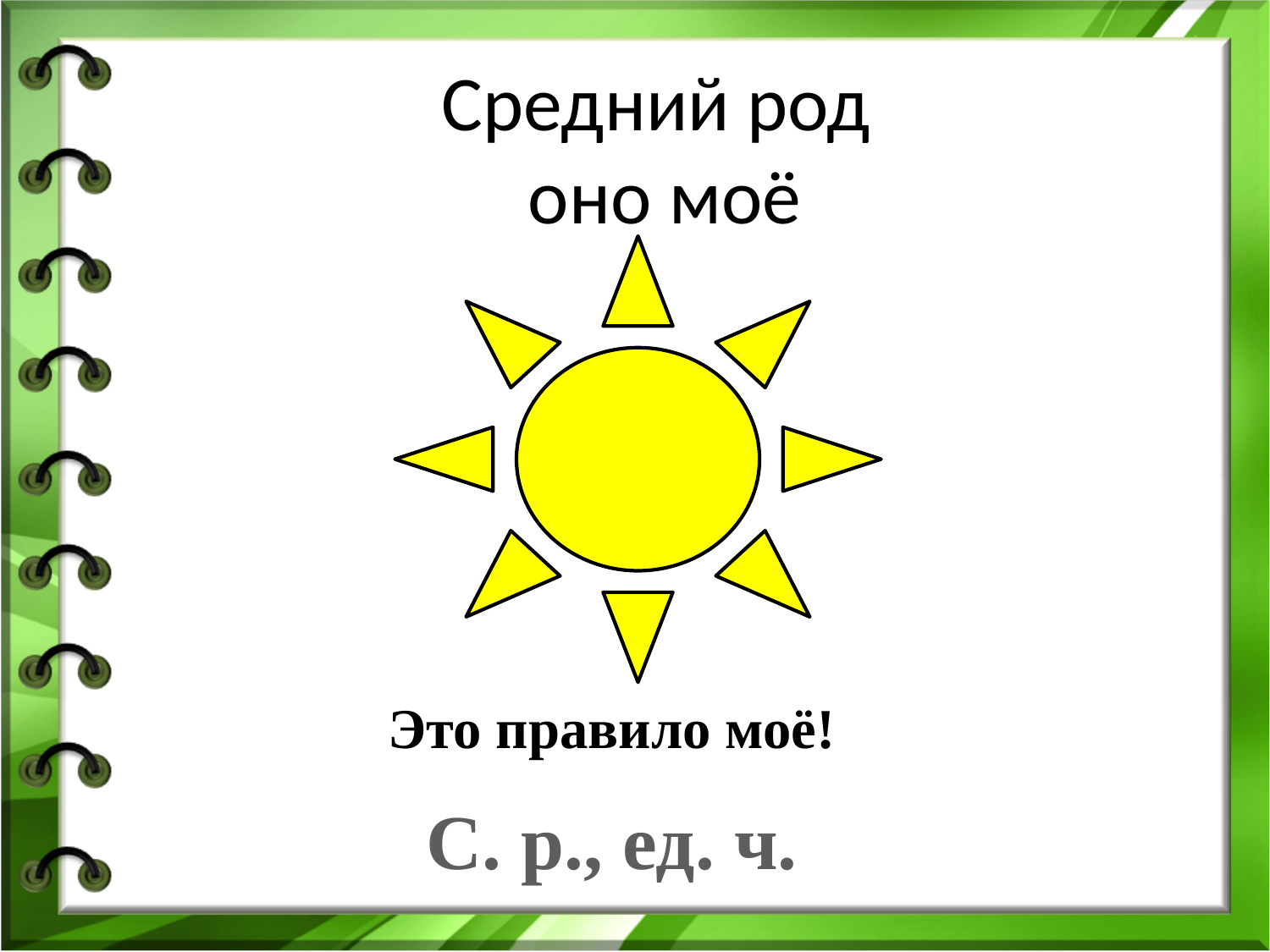

# Средний род оно моё

Это правило моё!
С. р., ед. ч.